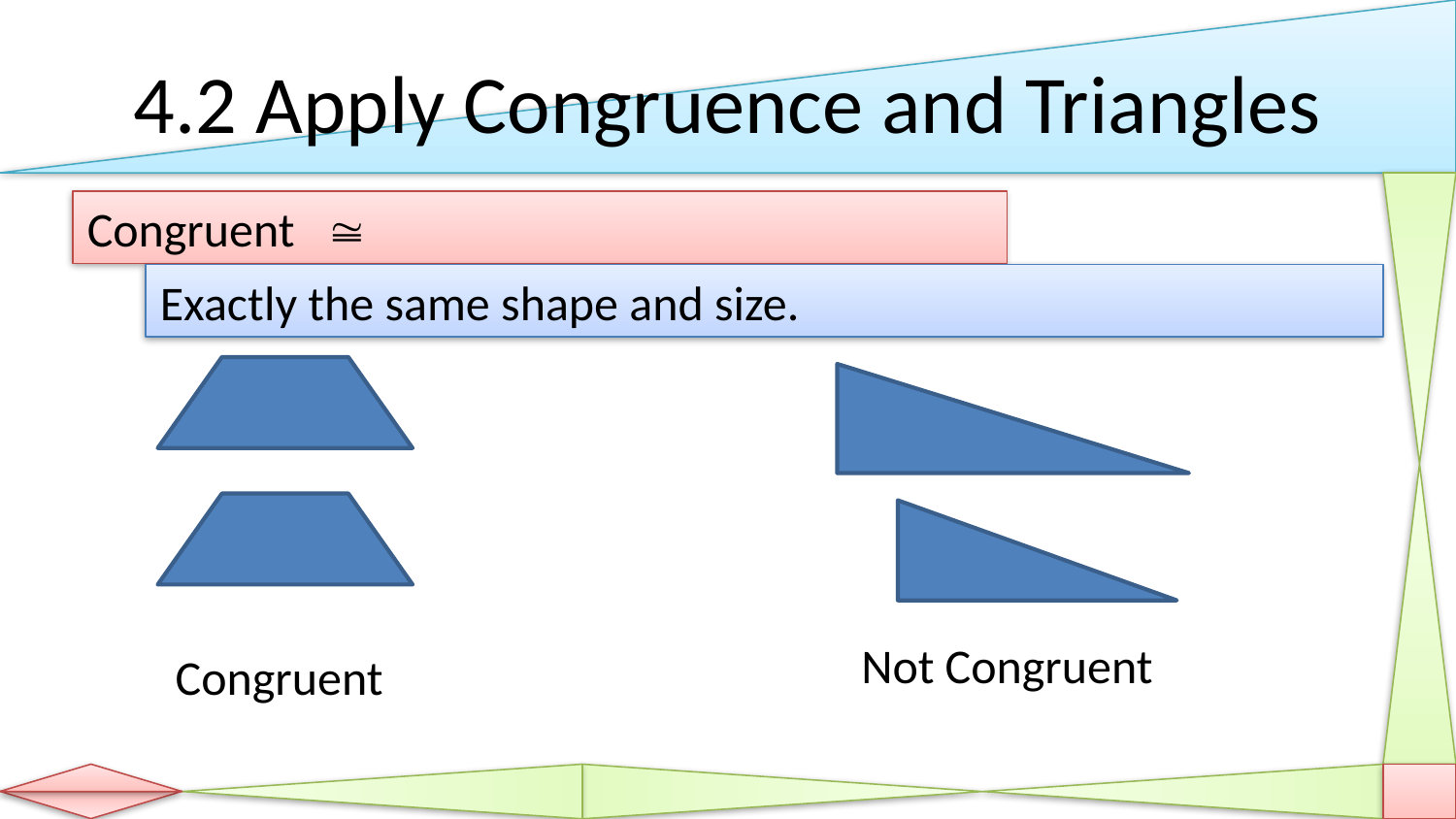

# 4.2 Apply Congruence and Triangles
Congruent   ≅
Exactly the same shape and size.

Not Congruent
Congruent